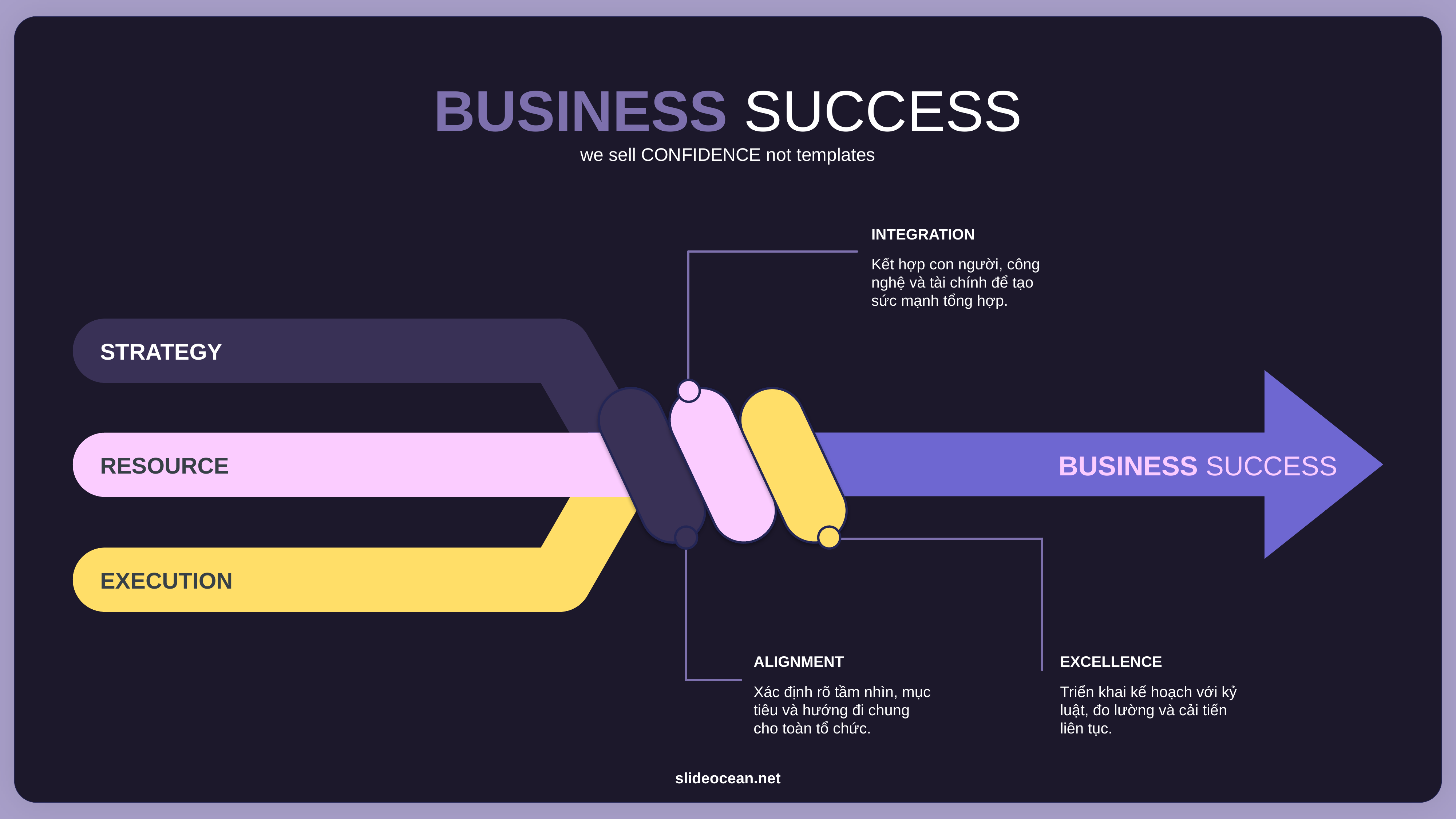

BUSINESS SUCCESS
we sell CONFIDENCE not templates
INTEGRATION
Kết hợp con người, công nghệ và tài chính để tạo sức mạnh tổng hợp.
  STRATEGY
BUSINESS SUCCESS

  RESOURCE

  EXECUTION
ALIGNMENT
EXCELLENCE
Xác định rõ tầm nhìn, mục tiêu và hướng đi chung cho toàn tổ chức.
Triển khai kế hoạch với kỷ luật, đo lường và cải tiến liên tục.
slideocean.net